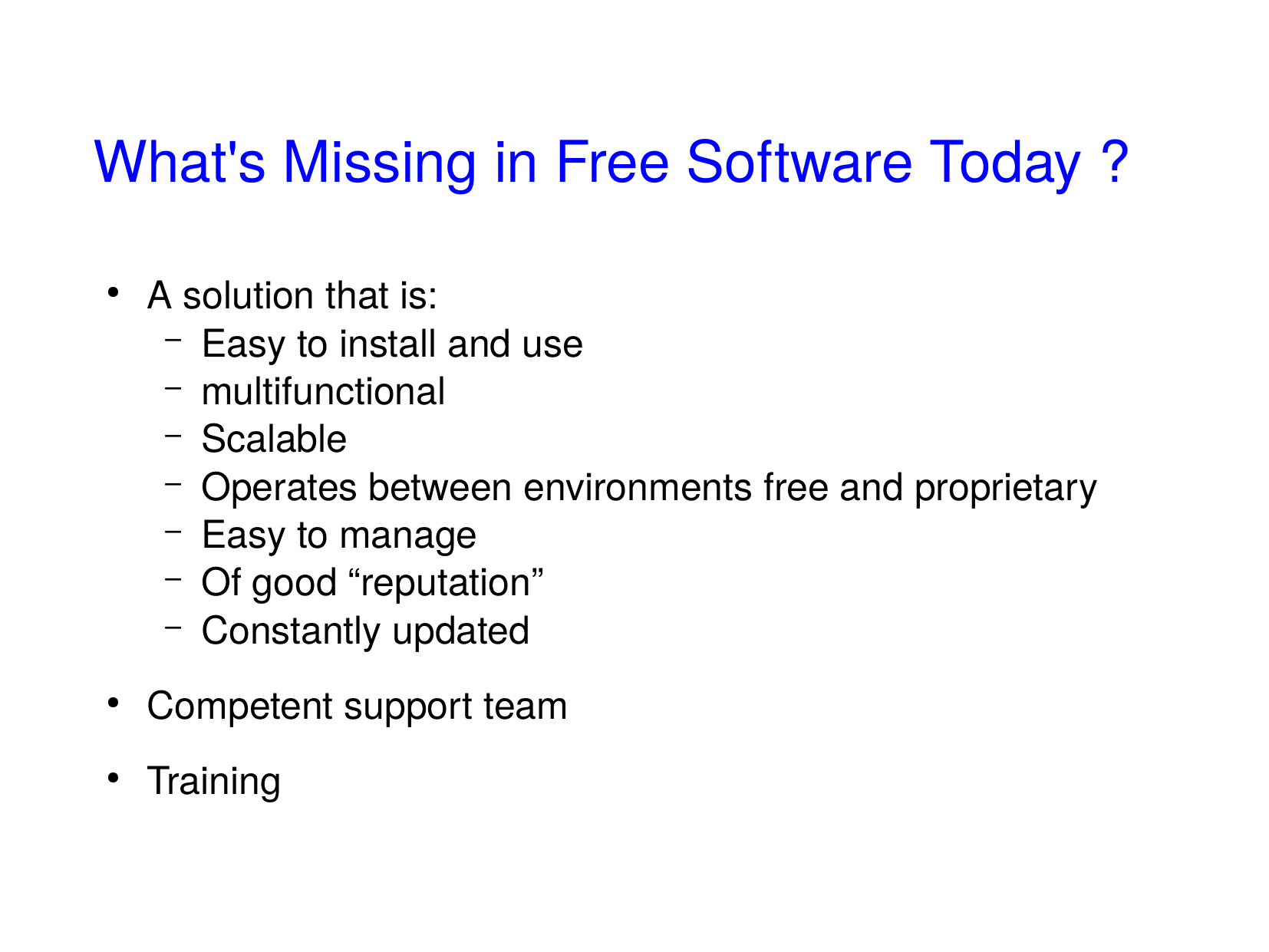

# What's Missing in Free Software Today ?
A solution that is:
Easy to install and use
multifunctional
Scalable
Operates between environments free and proprietary
Easy to manage
Of good “reputation”
Constantly updated
Competent support team
Training